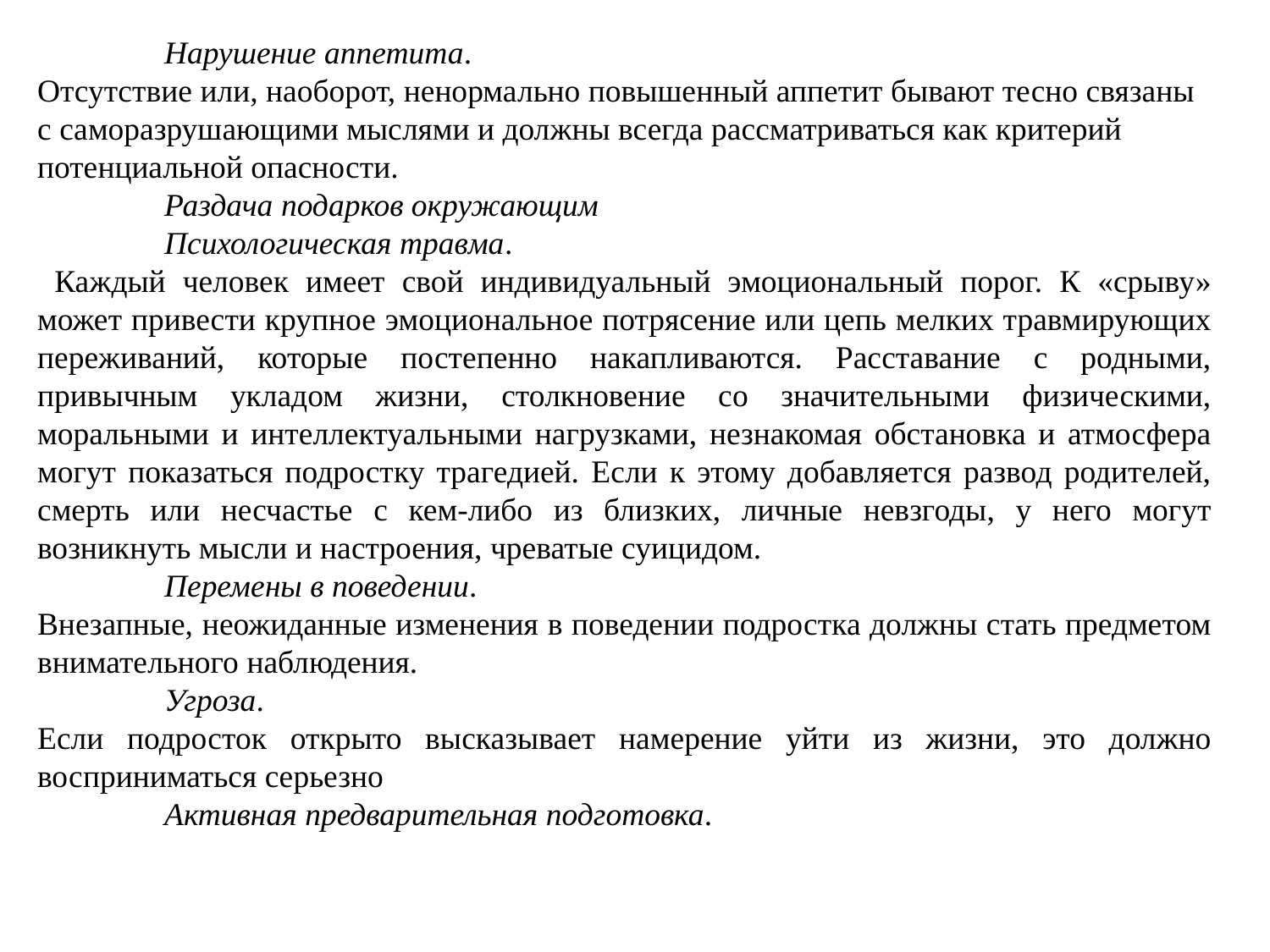

Нарушение аппетита.
Отсутствие или, наоборот, ненормально повышенный аппетит бывают тесно связаны с саморазрушающими мыслями и должны всегда рассматриваться как критерий потенциальной опасности.
	Раздача подарков окружающим
	Психологическая травма.
 Каждый человек имеет свой индивидуальный эмоциональный порог. К «срыву» может привести крупное эмоциональное потрясение или цепь мелких травмирующих переживаний, которые постепенно накапливаются. Расставание с родными, привычным укладом жизни, столкновение со значительными физическими, моральными и интеллектуальными нагрузками, незнакомая обстановка и атмосфера могут показаться подростку трагедией. Если к этому добавляется развод родителей, смерть или несчастье с кем-либо из близких, личные невзгоды, у него могут возникнуть мысли и настроения, чреватые суицидом.
	Перемены в поведении.
Внезапные, неожиданные изменения в поведении подростка должны стать предметом внимательного наблюдения.
	Угроза.
Если подросток открыто высказывает намерение уйти из жизни, это должно восприниматься серьезно
	Активная предварительная подготовка.